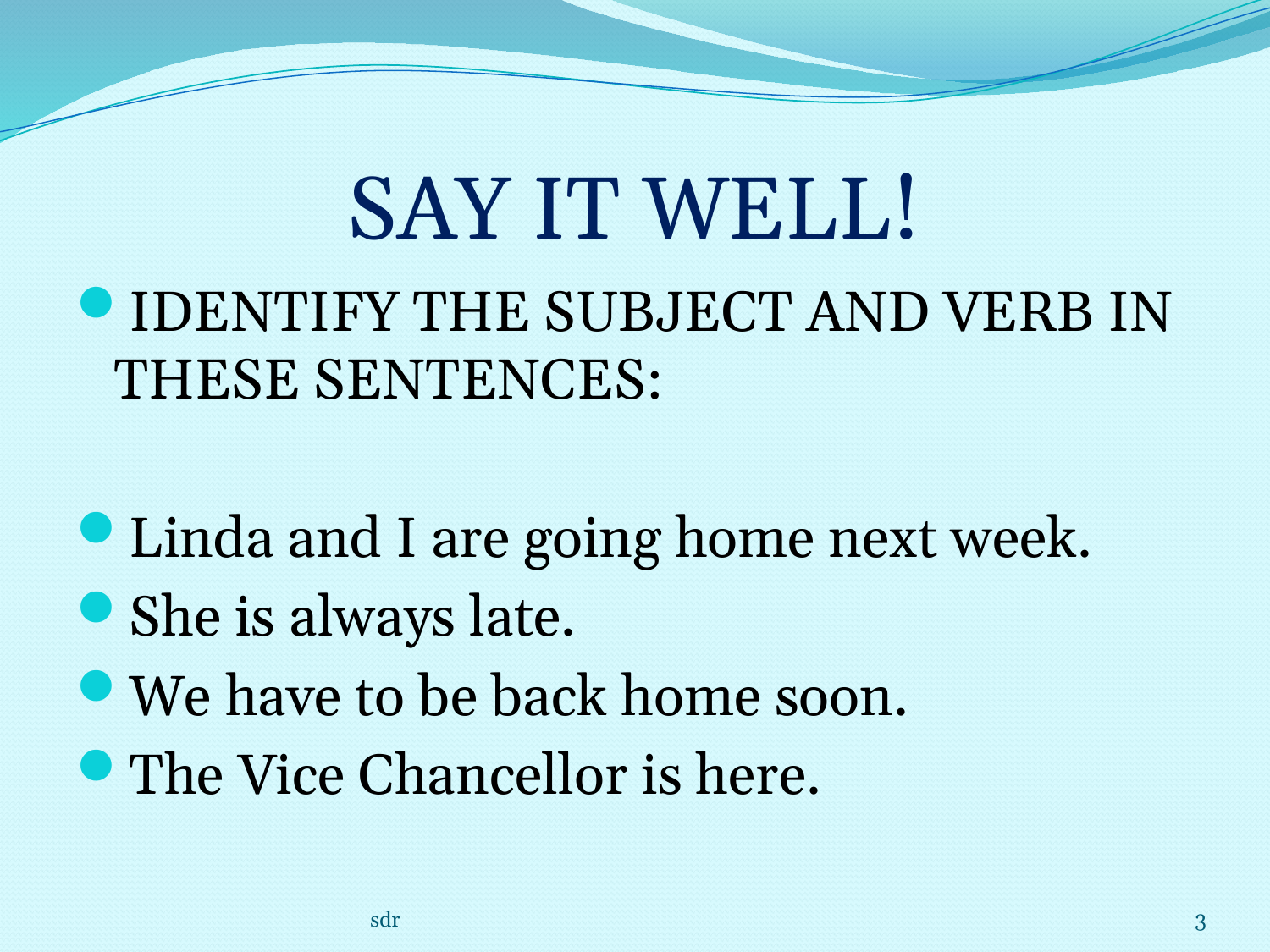

# SAY IT WELL!
IDENTIFY THE SUBJECT AND VERB IN THESE SENTENCES:

Linda and I are going home next week.
She is always late.
We have to be back home soon.
The Vice Chancellor is here.
sdr
3